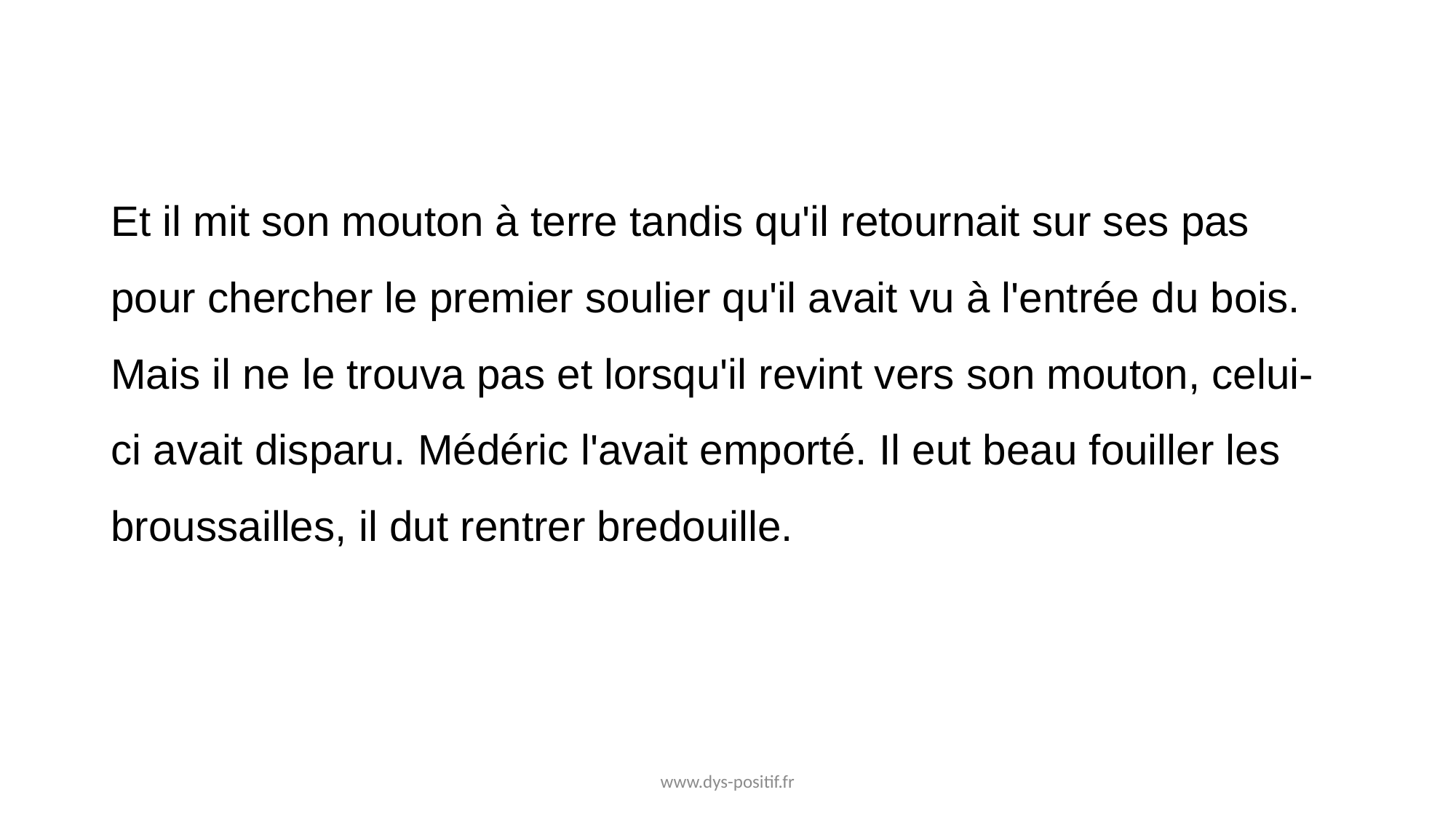

Et il mit son mouton à terre tandis qu'il retournait sur ses pas pour chercher le premier soulier qu'il avait vu à l'entrée du bois. Mais il ne le trouva pas et lorsqu'il revint vers son mouton, celui-ci avait disparu. Médéric l'avait emporté. Il eut beau fouiller les broussailles, il dut rentrer bredouille.
www.dys-positif.fr